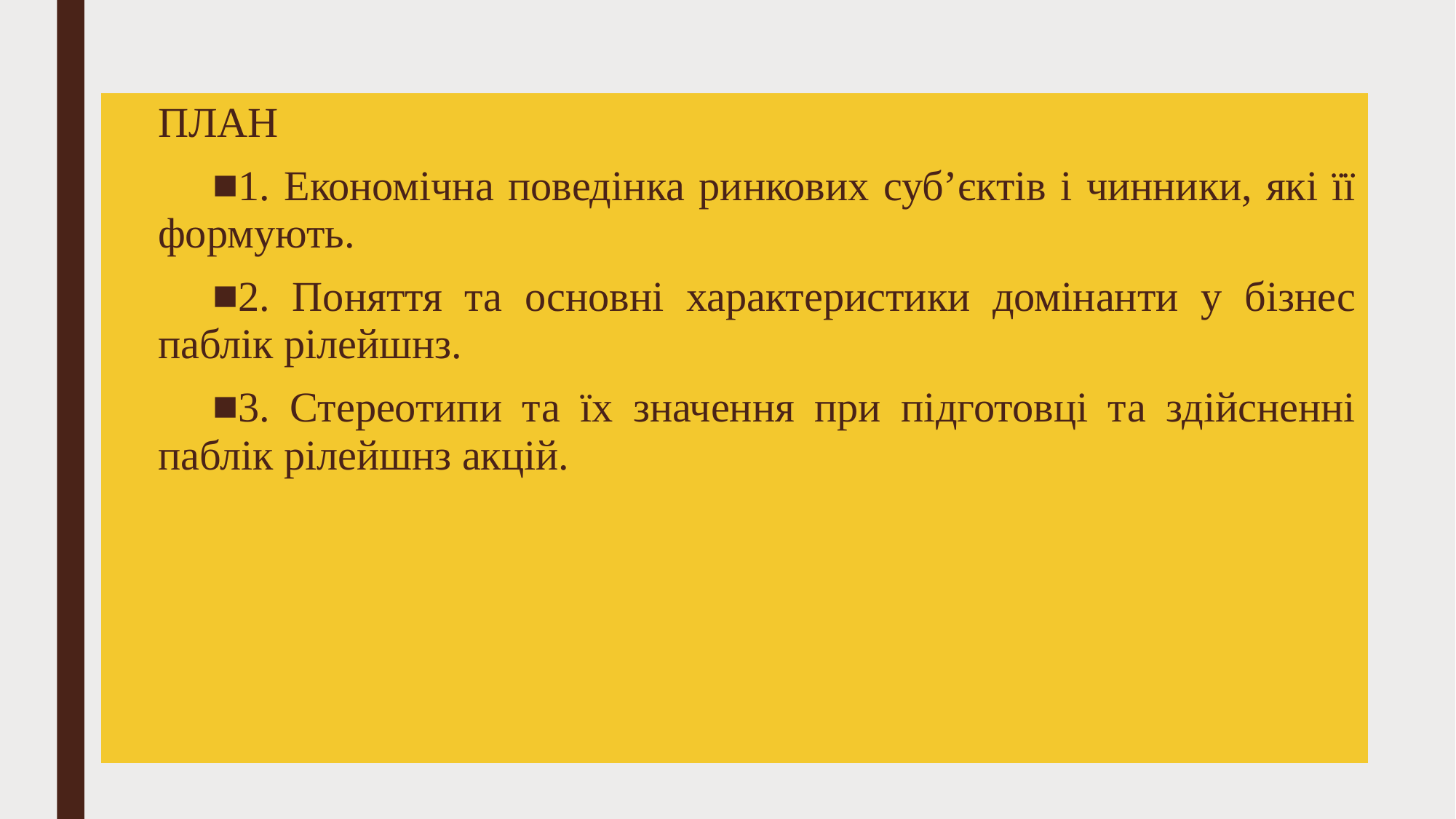

ПЛАН
1. Економічна поведінка ринкових суб’єктів і чинники, які її формують.
2. Поняття та основні характеристики домінанти у бізнес паблік рілейшнз.
3. Стереотипи та їх значення при підготовці та здійсненні паблік рілейшнз акцій.